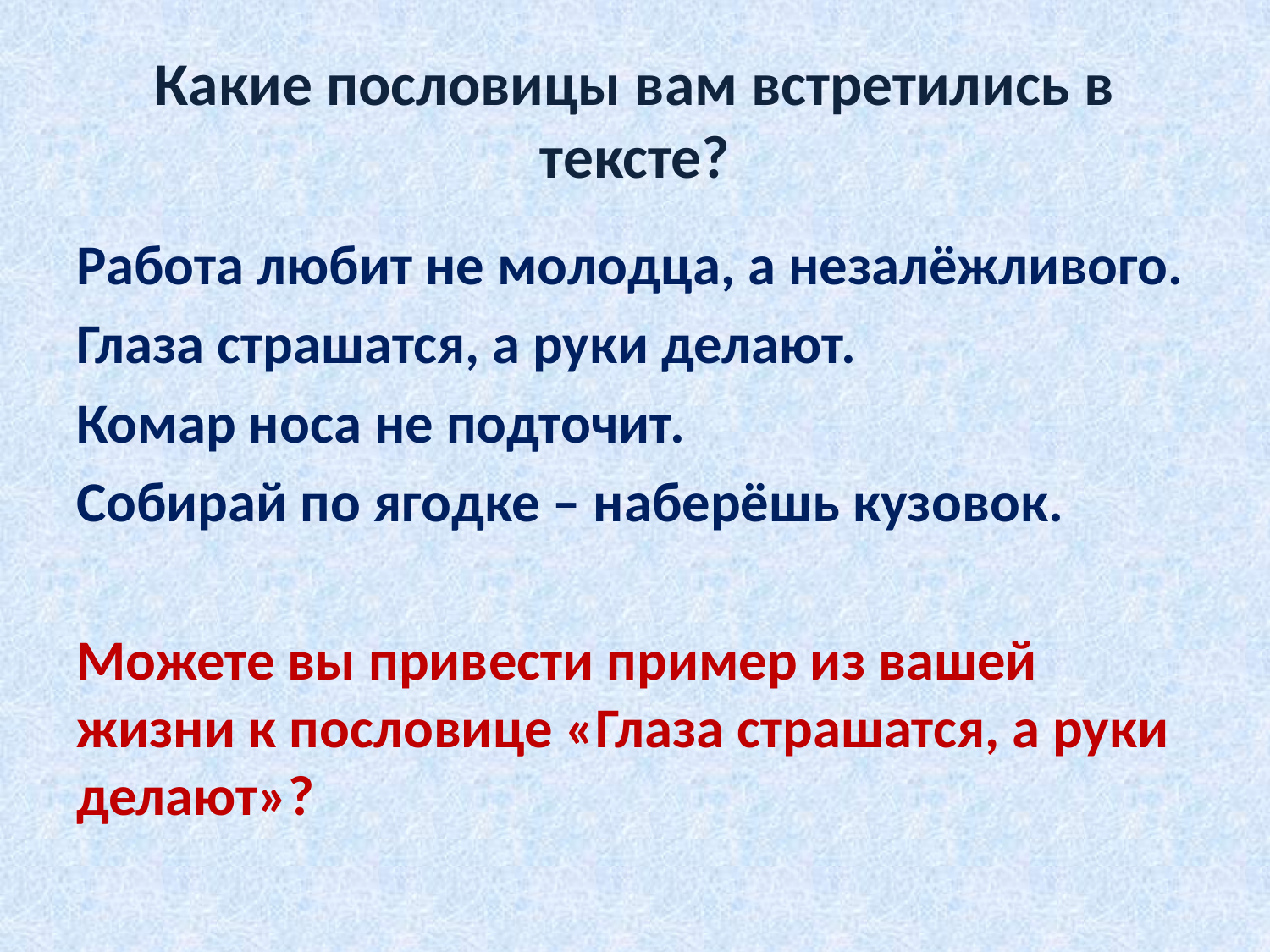

# Какие пословицы вам встретились в тексте?
Работа любит не молодца, а незалёжливого.
Глаза страшатся, а руки делают.
Комар носа не подточит.
Собирай по ягодке – наберёшь кузовок.

Можете вы привести пример из вашей жизни к пословице «Глаза страшатся, а руки делают»?